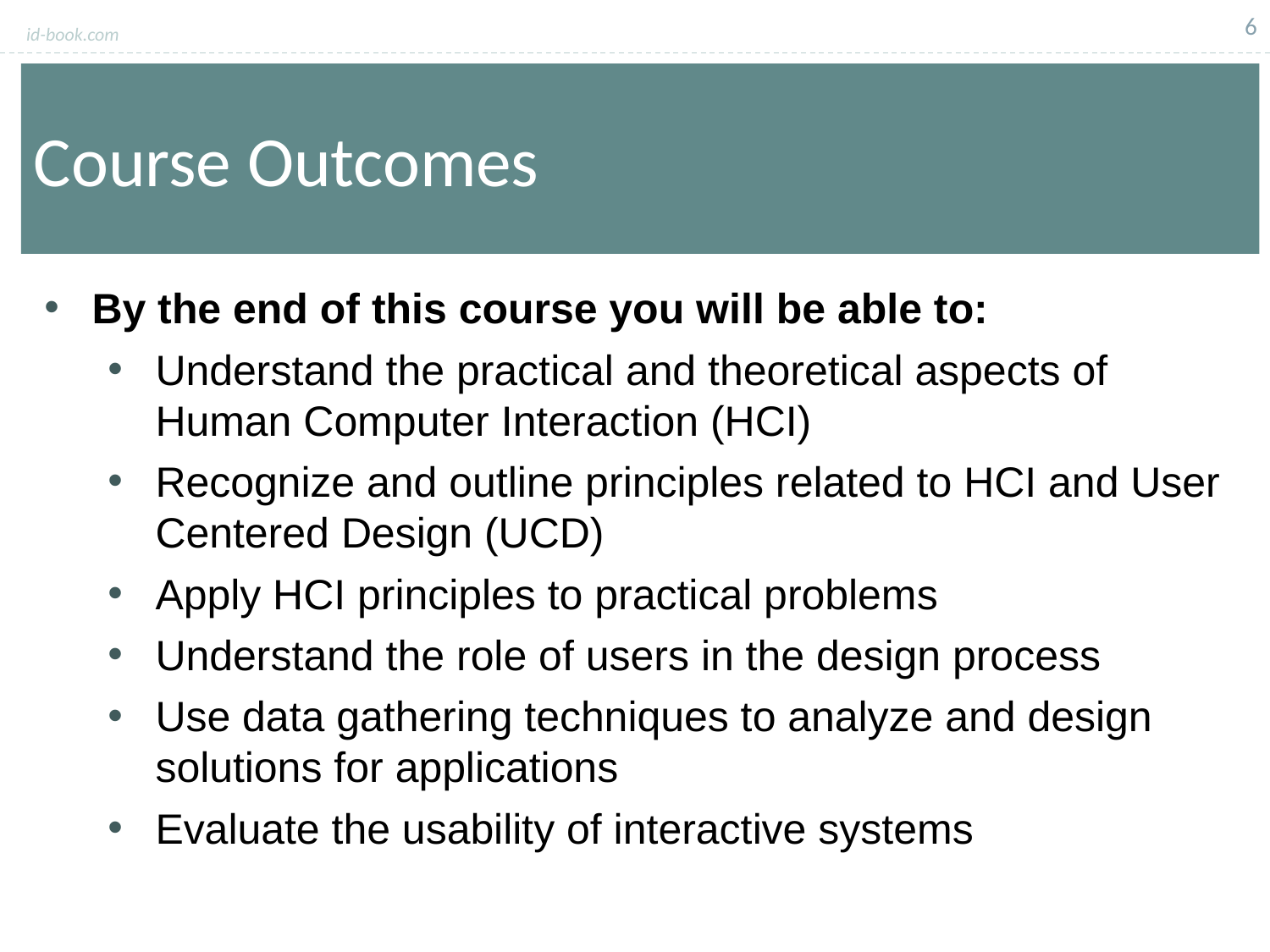

6
Course Outcomes
By the end of this course you will be able to:
Understand the practical and theoretical aspects of Human Computer Interaction (HCI)
Recognize and outline principles related to HCI and User Centered Design (UCD)
Apply HCI principles to practical problems
Understand the role of users in the design process
Use data gathering techniques to analyze and design solutions for applications
Evaluate the usability of interactive systems